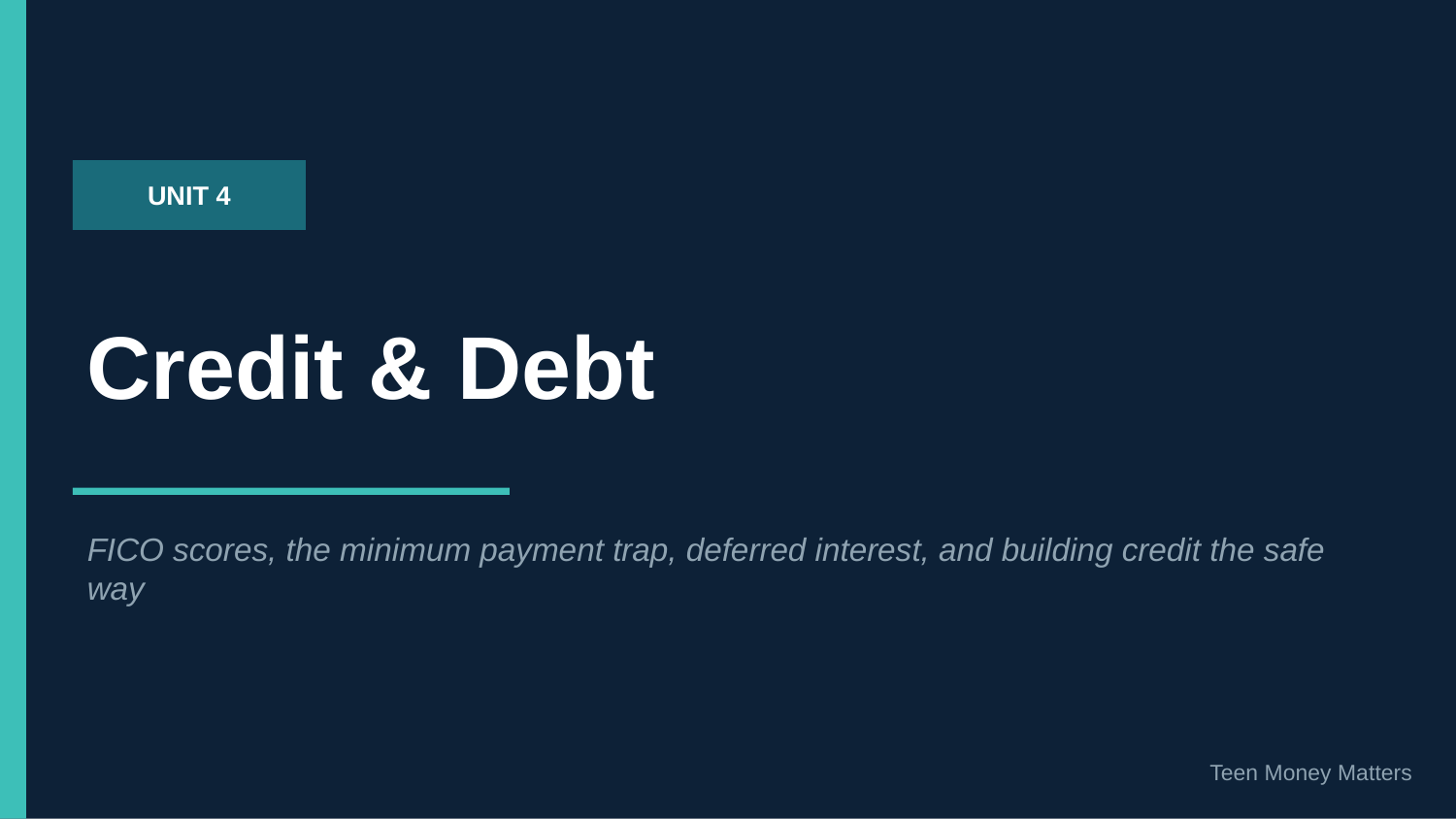

UNIT 4
Credit & Debt

FICO scores, the minimum payment trap, deferred interest, and building credit the safe way
Teen Money Matters